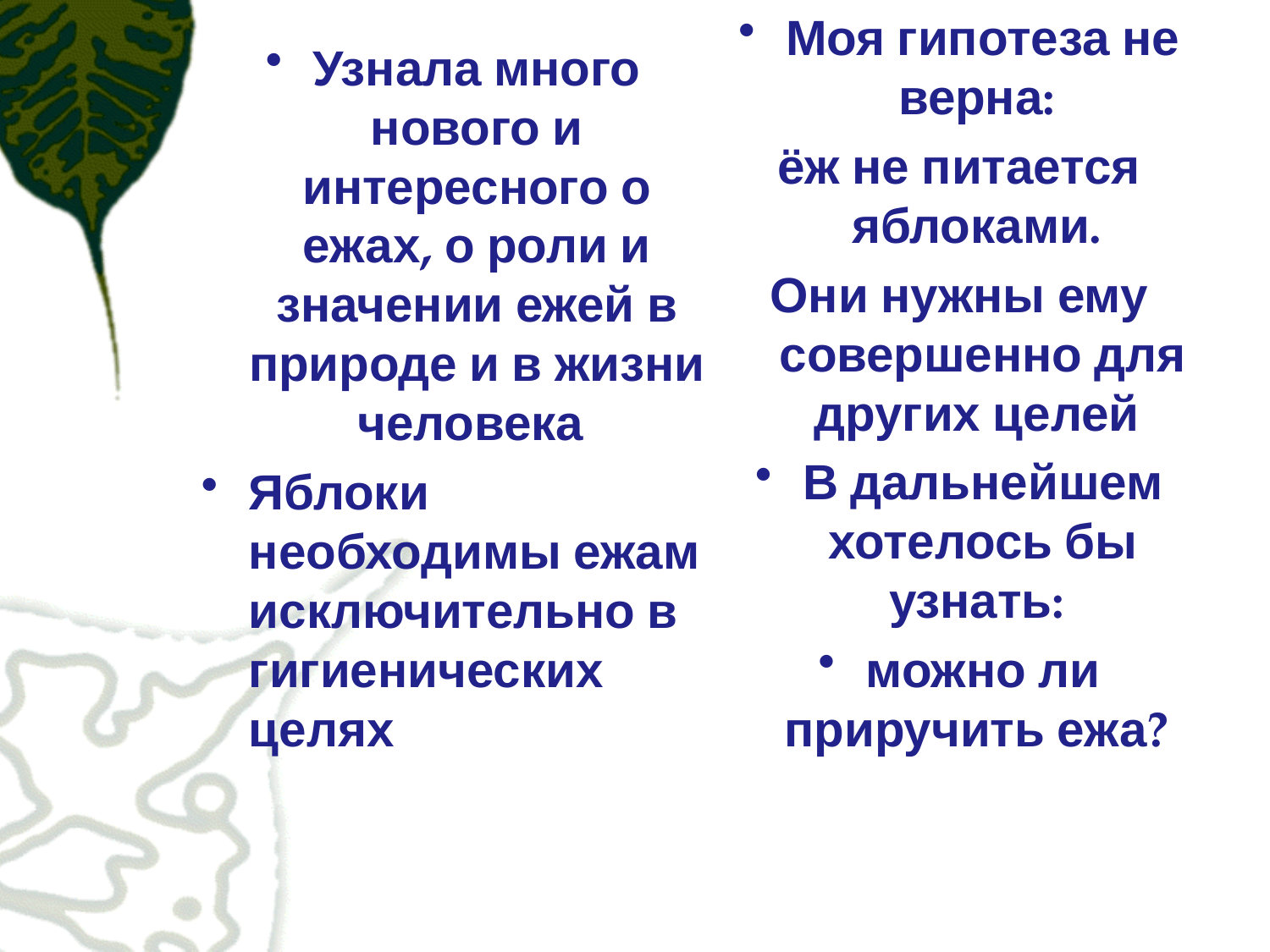

Моя гипотеза не верна:
ёж не питается яблоками.
Они нужны ему совершенно для других целей
В дальнейшем хотелось бы узнать:
можно ли приручить ежа?

Узнала много нового и интересного о ежах, о роли и значении ежей в природе и в жизни человека
Яблоки необходимы ежам исключительно в гигиенических целях